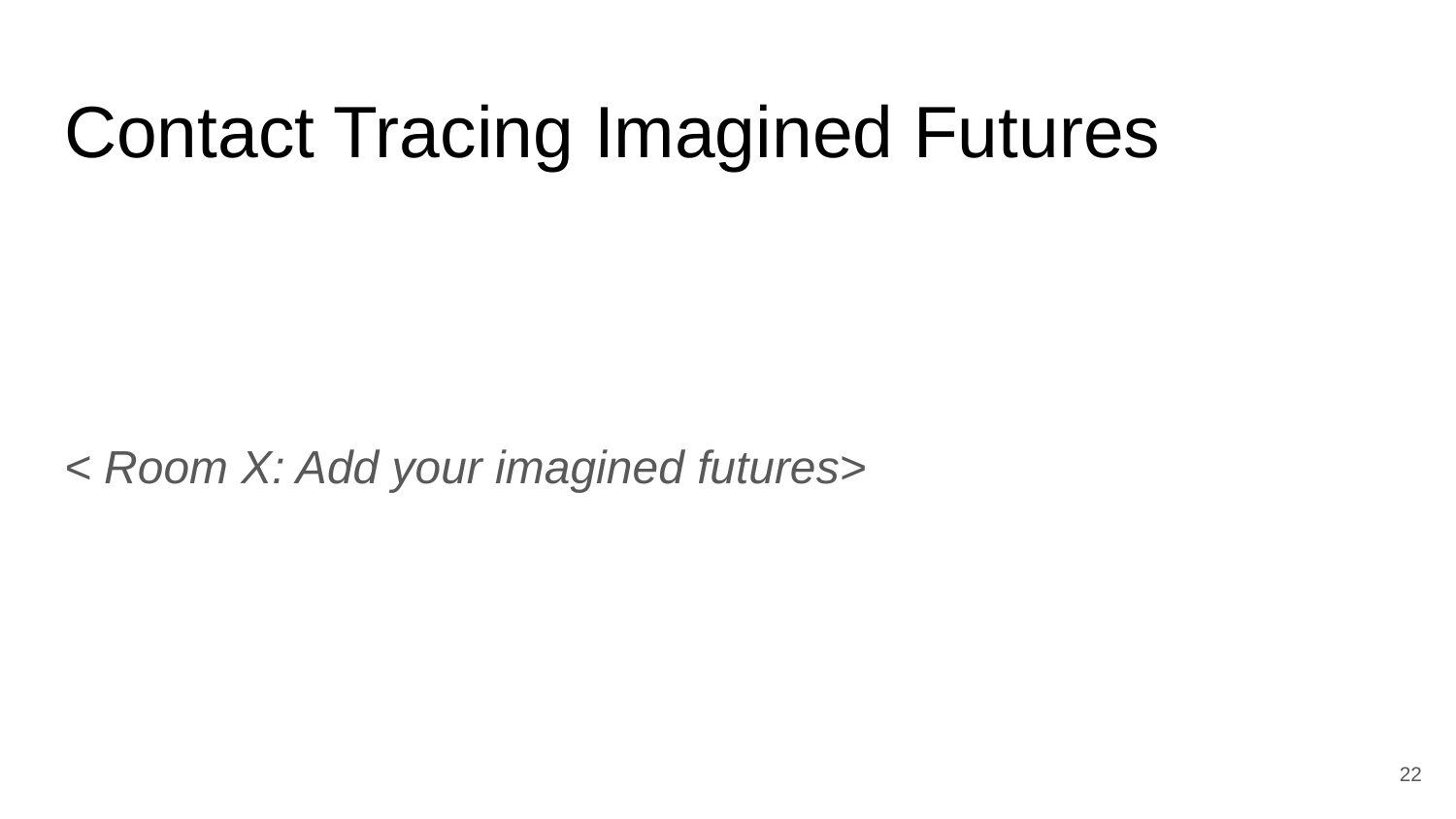

# Contact Tracing Imagined Futures

< Room X: Add your imagined futures>
22